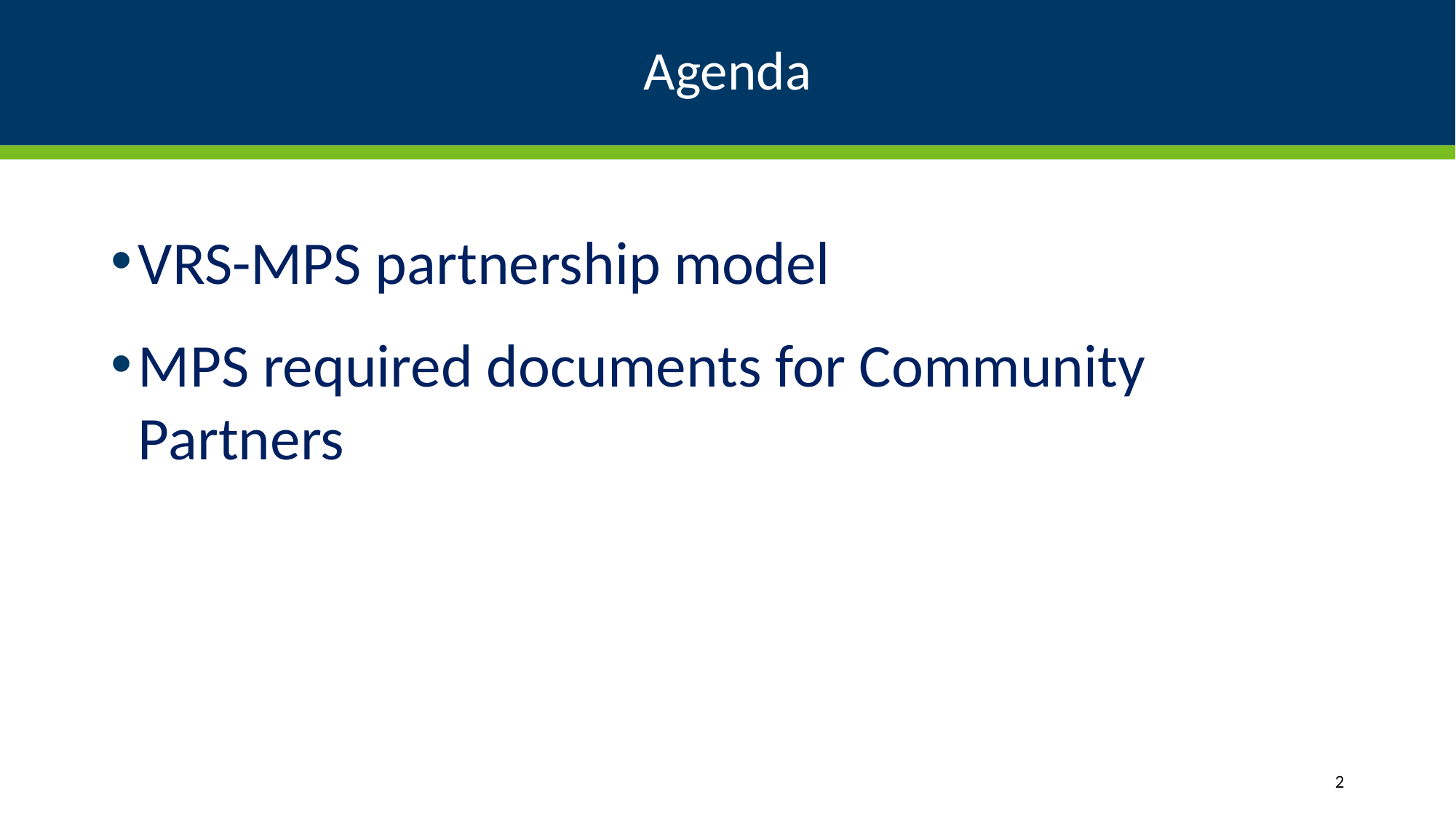

# Agenda
VRS-MPS partnership model
MPS required documents for Community Partners

2